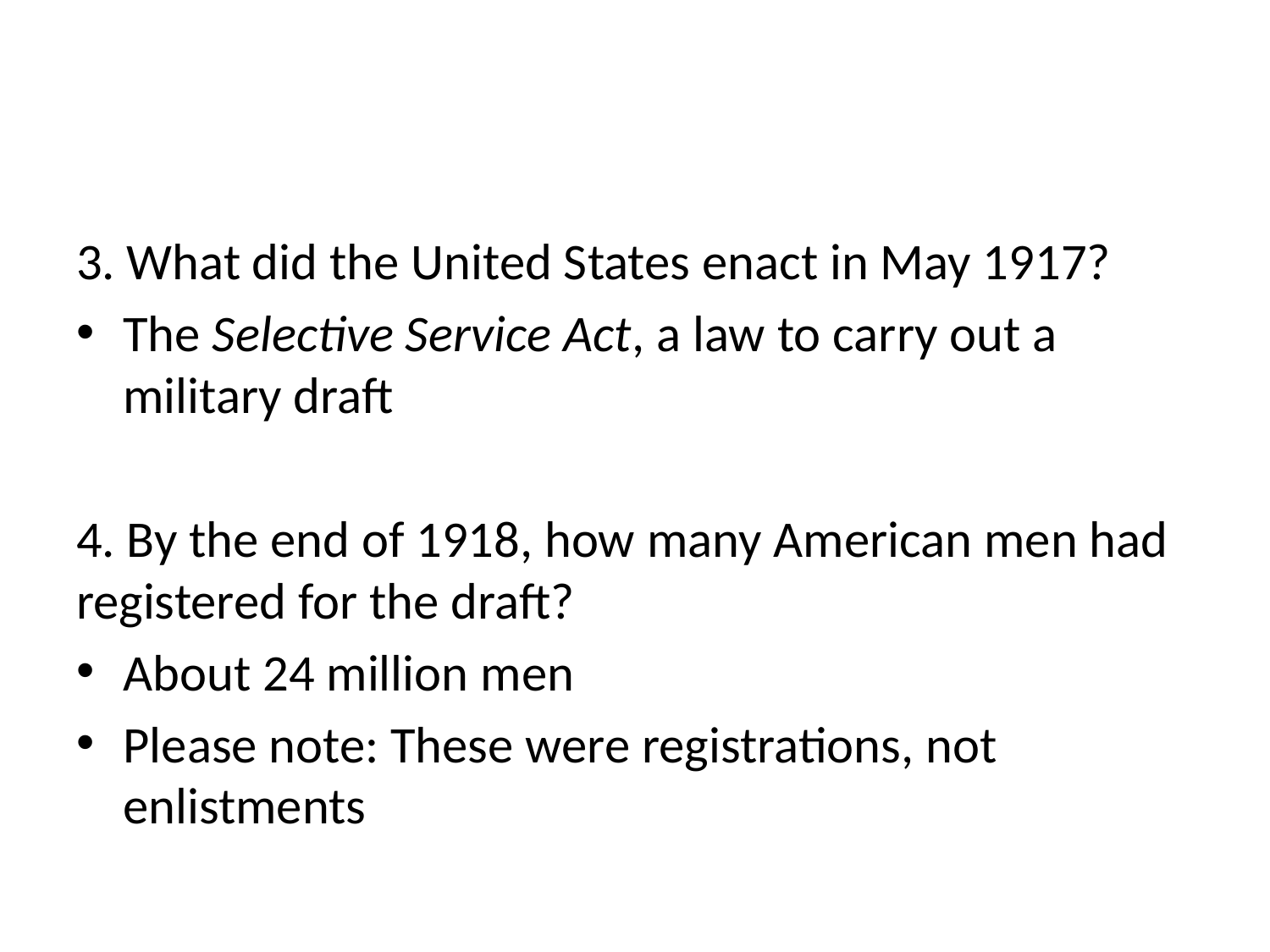

#
3. What did the United States enact in May 1917?
The Selective Service Act, a law to carry out a military draft

4. By the end of 1918, how many American men had registered for the draft?
About 24 million men
Please note: These were registrations, not enlistments